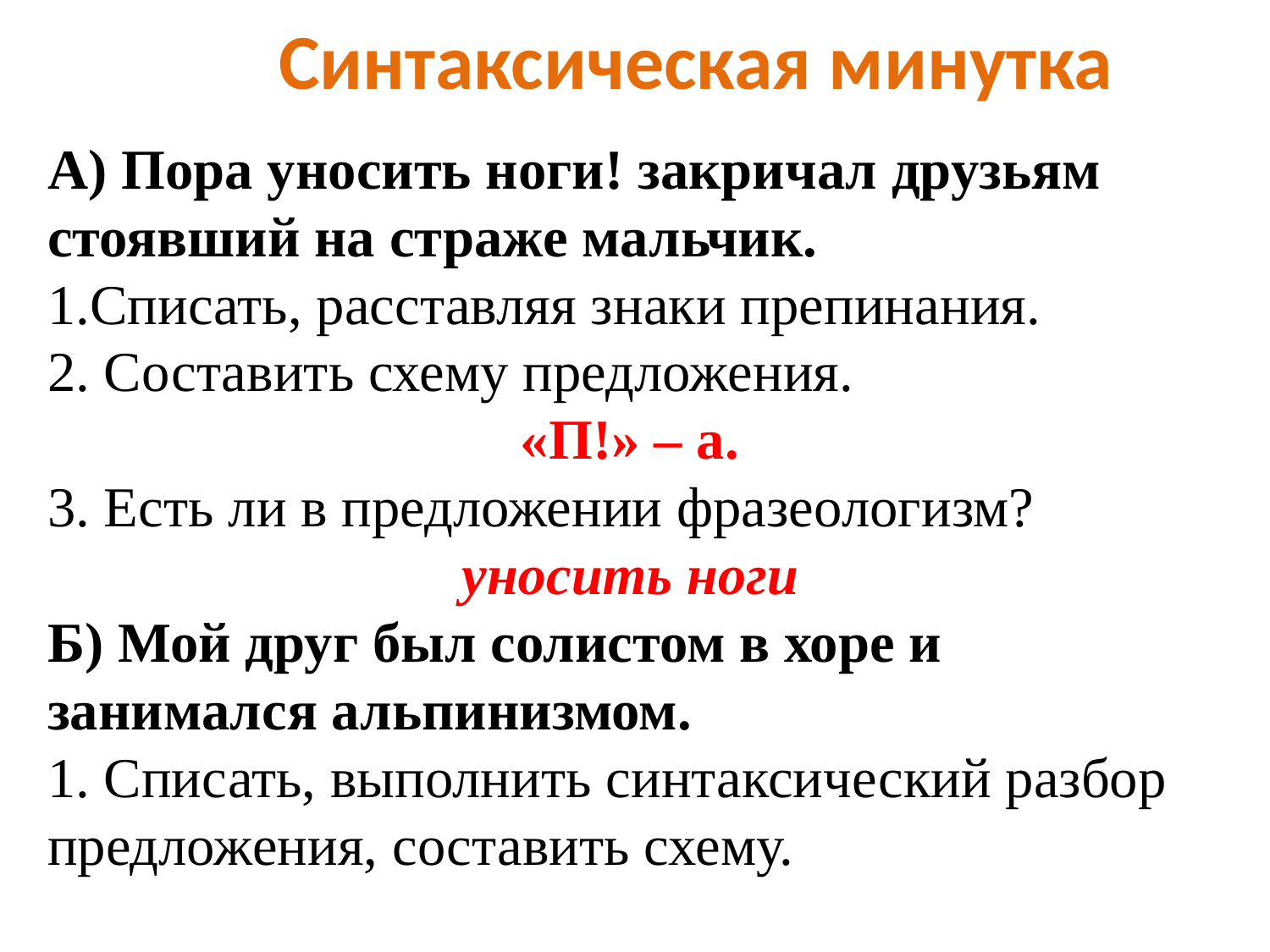

Синтаксическая минутка
А) Пора уносить ноги! закричал друзьям
стоявший на страже мальчик.
1.Списать, расставляя знаки препинания.
2. Составить схему предложения.
«П!» – а.
3. Есть ли в предложении фразеологизм?
уносить ноги
Б) Мой друг был солистом в хоре и занимался альпинизмом.
1. Списать, выполнить синтаксический разбор предложения, составить схему.